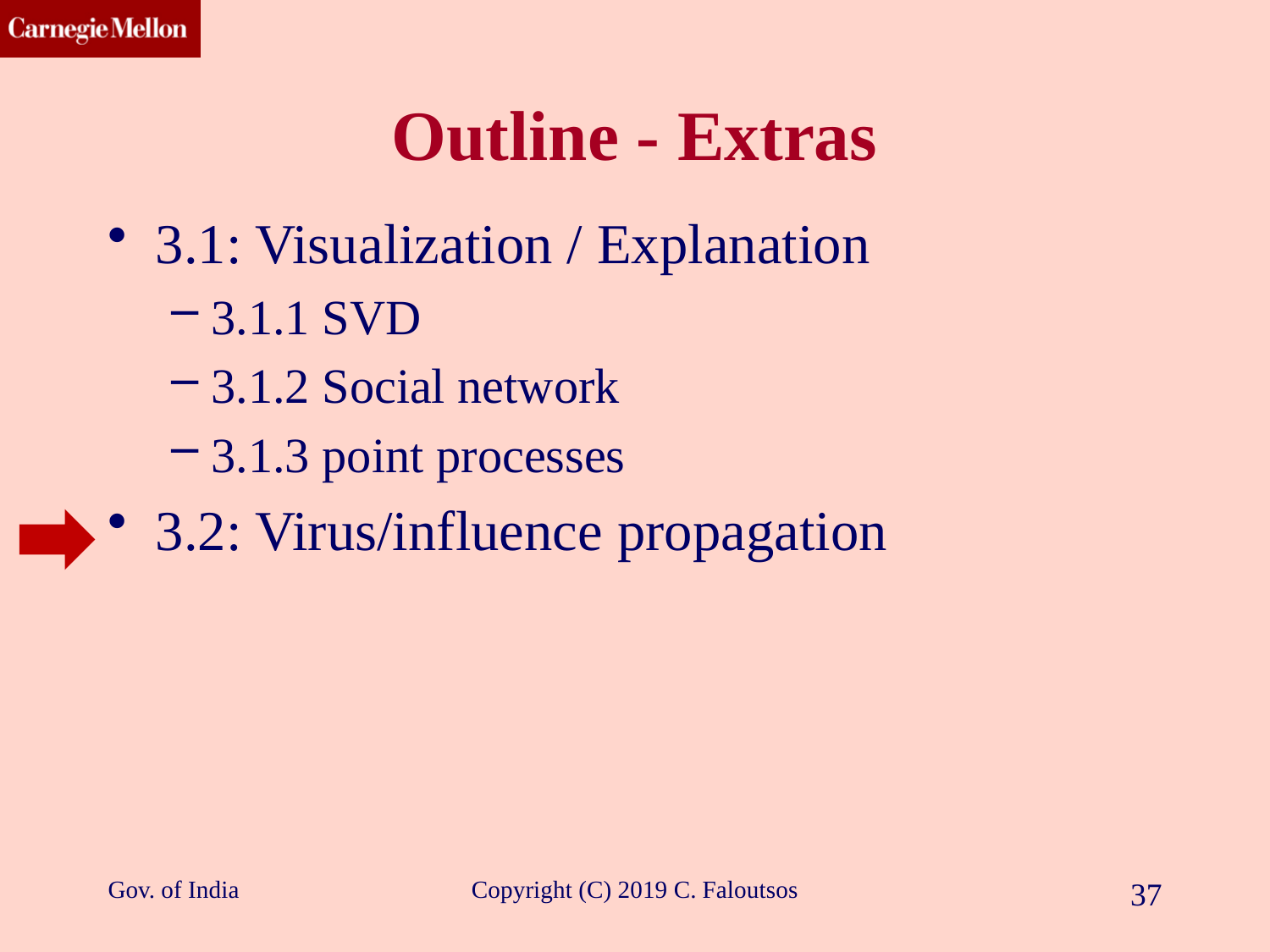

# Outline - Extras
3.1: Visualization / Explanation
3.1.1 SVD
3.1.2 Social network
3.1.3 point processes
3.2: Virus/influence propagation

Gov. of India
Copyright (C) 2019 C. Faloutsos
37